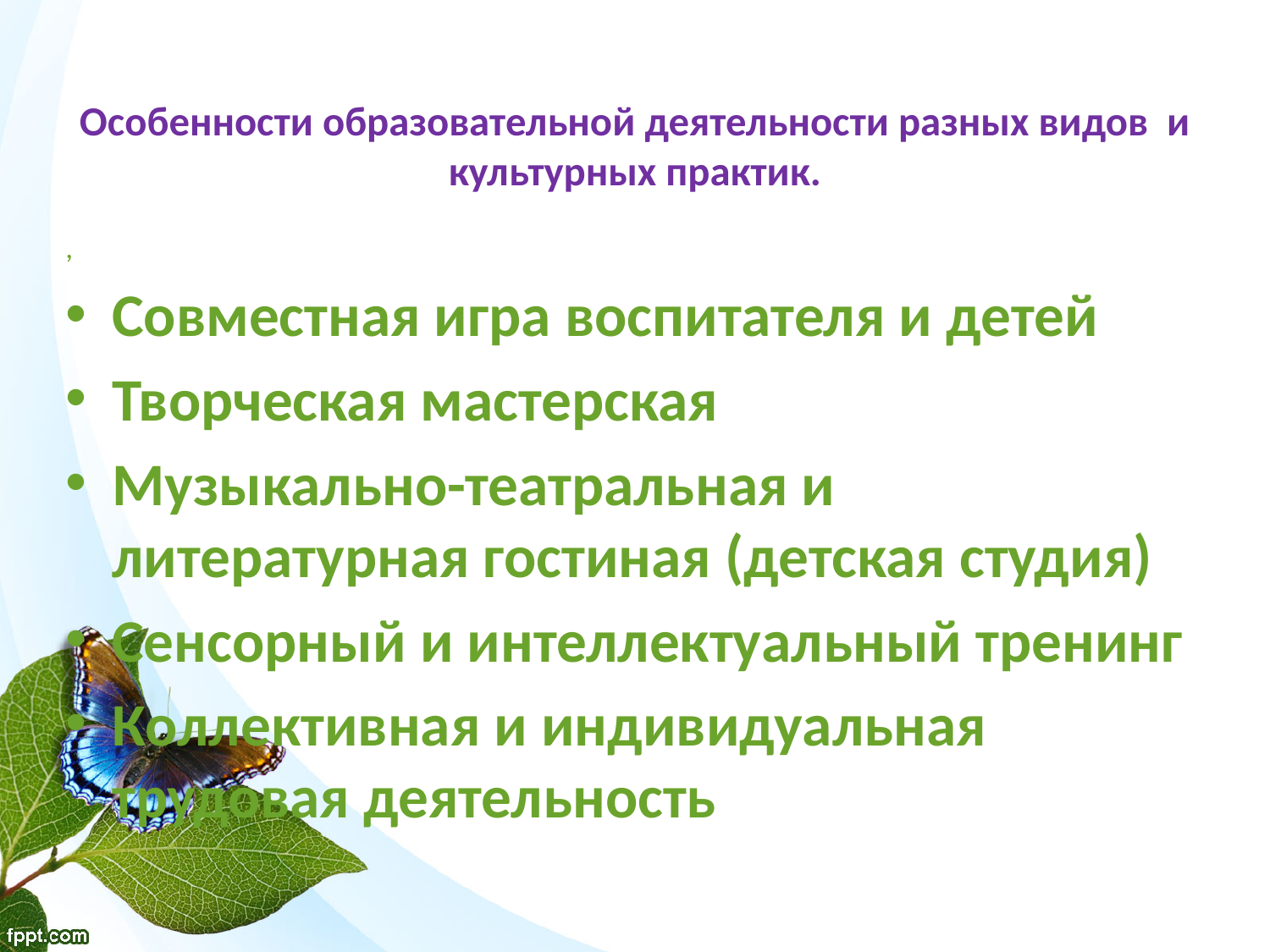

# Особенности образовательной деятельности разных видов  и культурных практик.
,
Совместная игра воспитателя и детей
Творческая мастерская
Музыкально-театральная и литературная гостиная (детская студия)
Сенсорный и интеллектуальный тренинг
Коллективная и индивидуальная трудовая деятельность